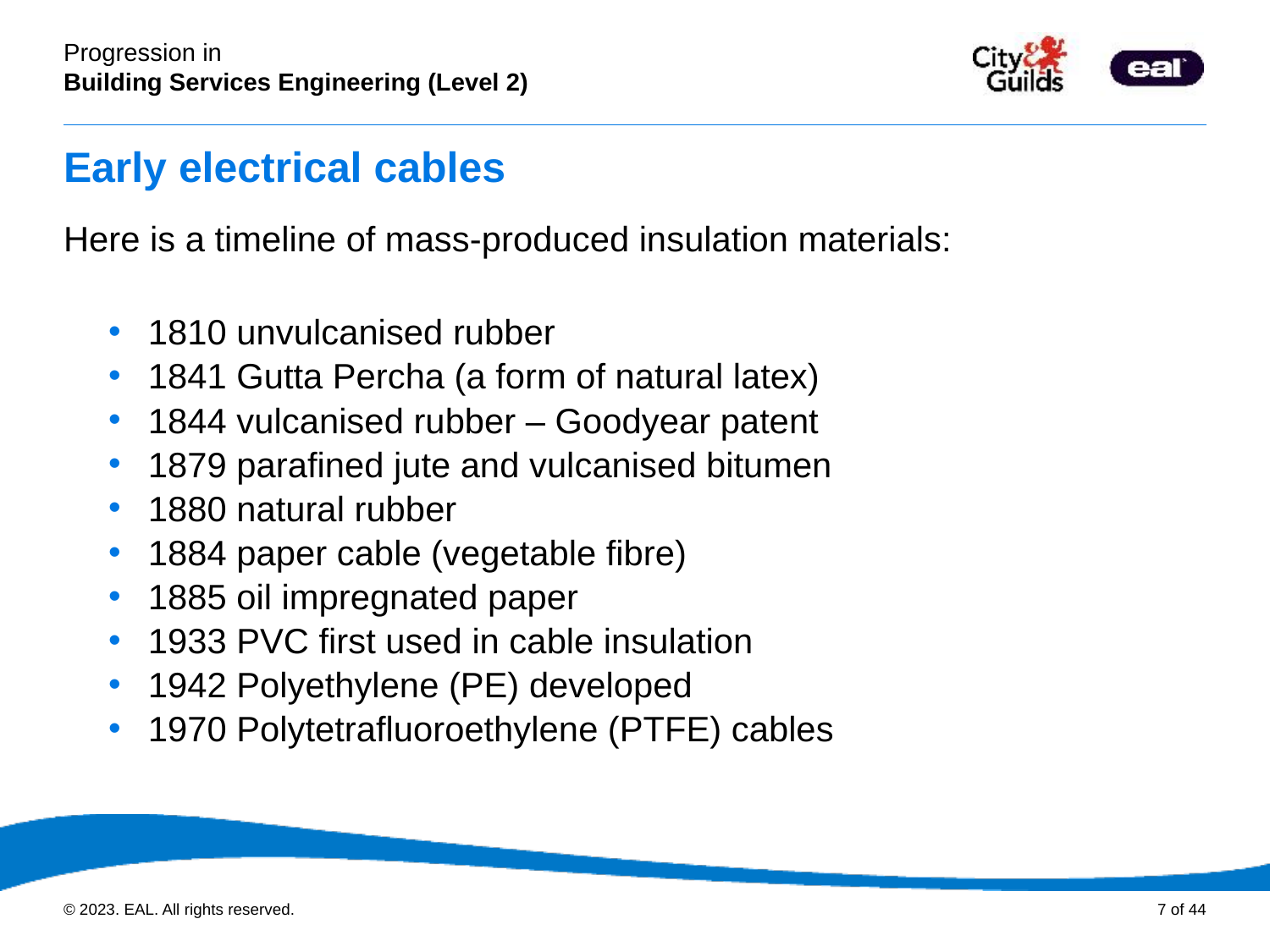

# Early electrical cables
Here is a timeline of mass-produced insulation materials:

1810 unvulcanised rubber
1841 Gutta Percha (a form of natural latex)
1844 vulcanised rubber – Goodyear patent
1879 parafined jute and vulcanised bitumen
1880 natural rubber
1884 paper cable (vegetable fibre)
1885 oil impregnated paper
1933 PVC first used in cable insulation
1942 Polyethylene (PE) developed
1970 Polytetrafluoroethylene (PTFE) cables